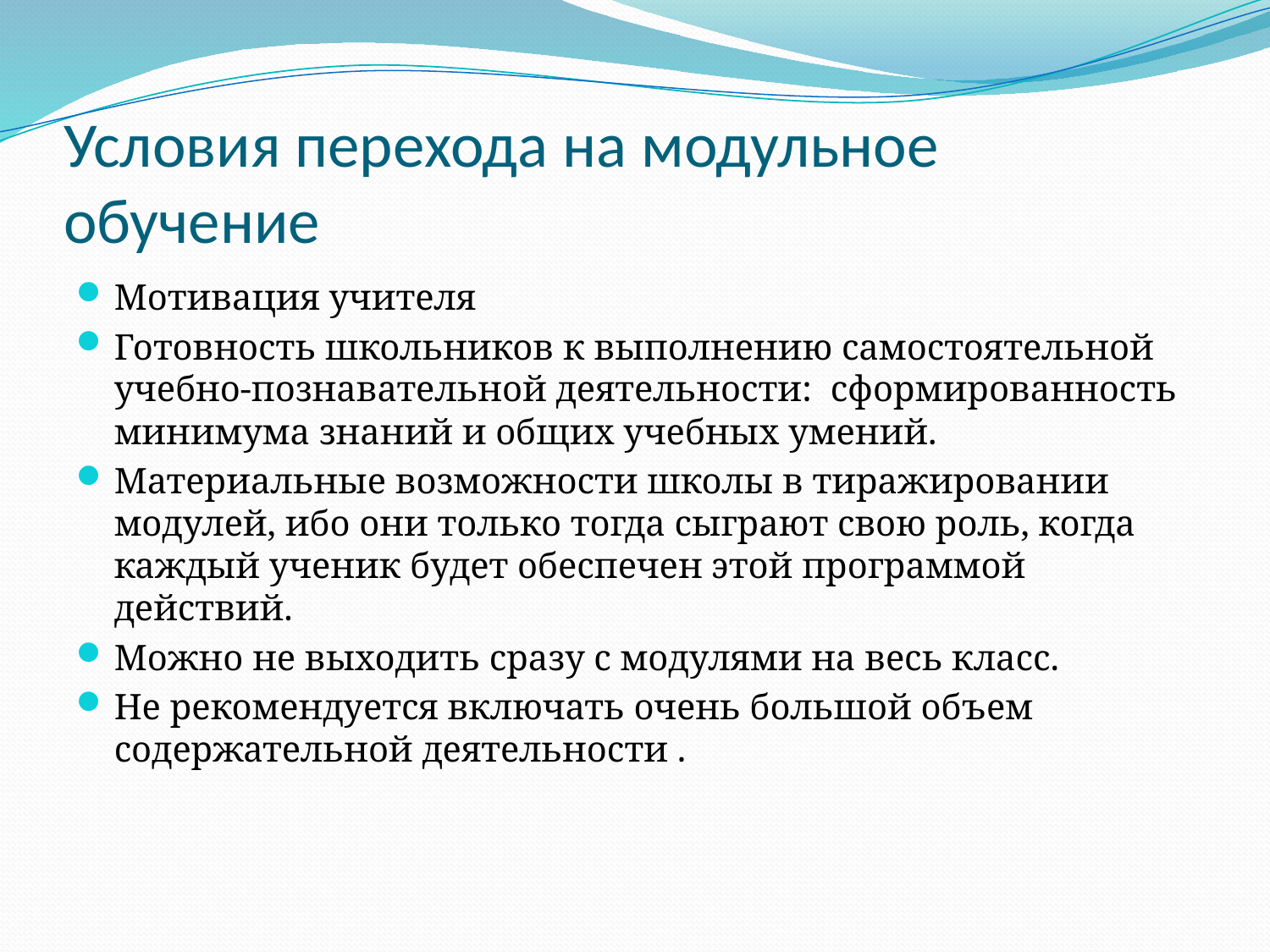

# Условия перехода на модульное обучение
Мотивация учителя
Готовность школьников к выполнению самостоятельной учебно-познавательной деятельности:  сформированность минимума знаний и общих учебных умений.
Материальные возможности школы в тиражировании модулей, ибо они только тогда сыграют свою роль, когда каждый ученик будет обеспечен этой программой действий.
Можно не выходить сразу с модулями на весь класс.
Не рекомендуется включать очень большой объем содержательной деятельности .